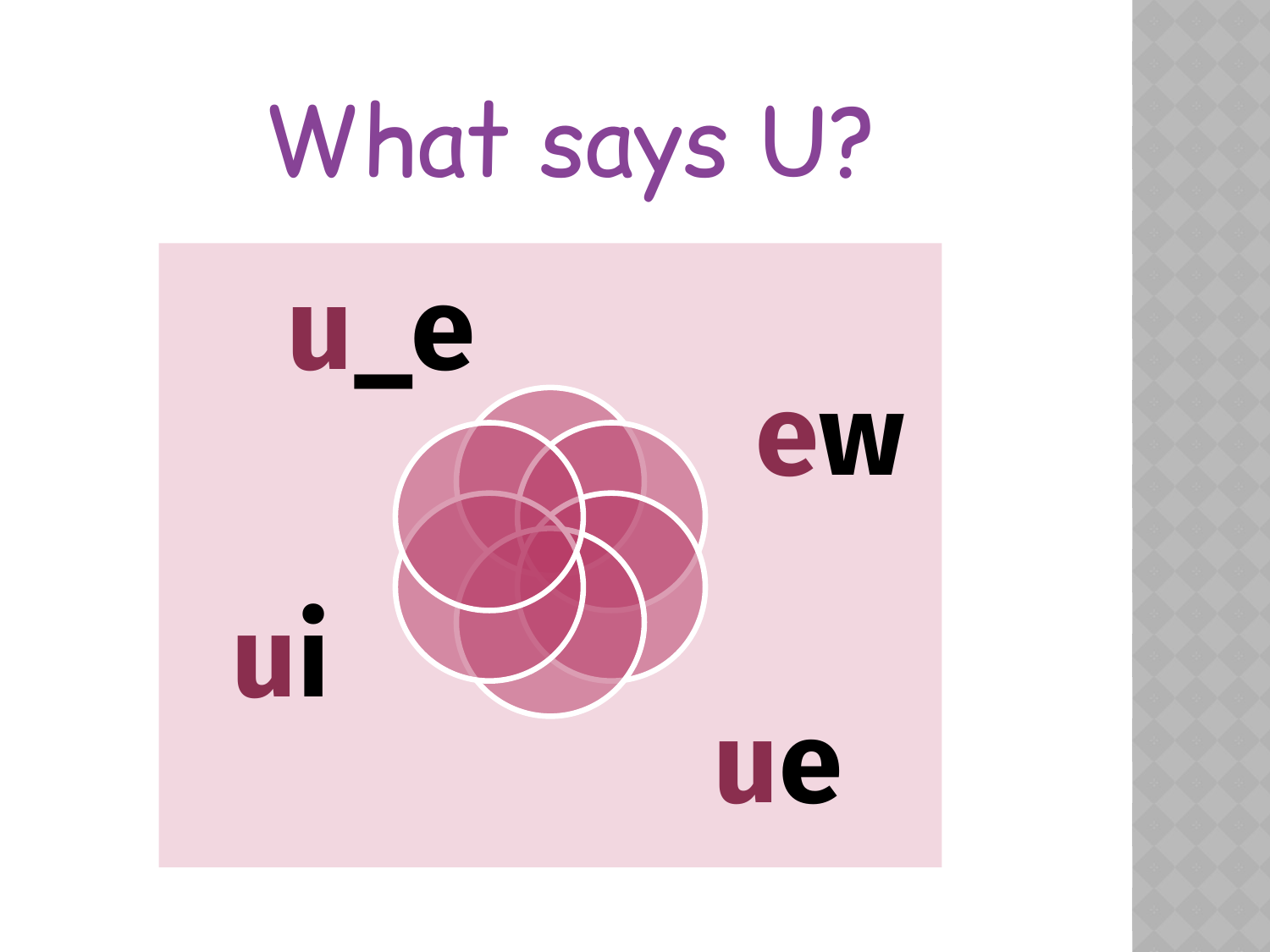

What says U?
u_e

ue

ui
ew